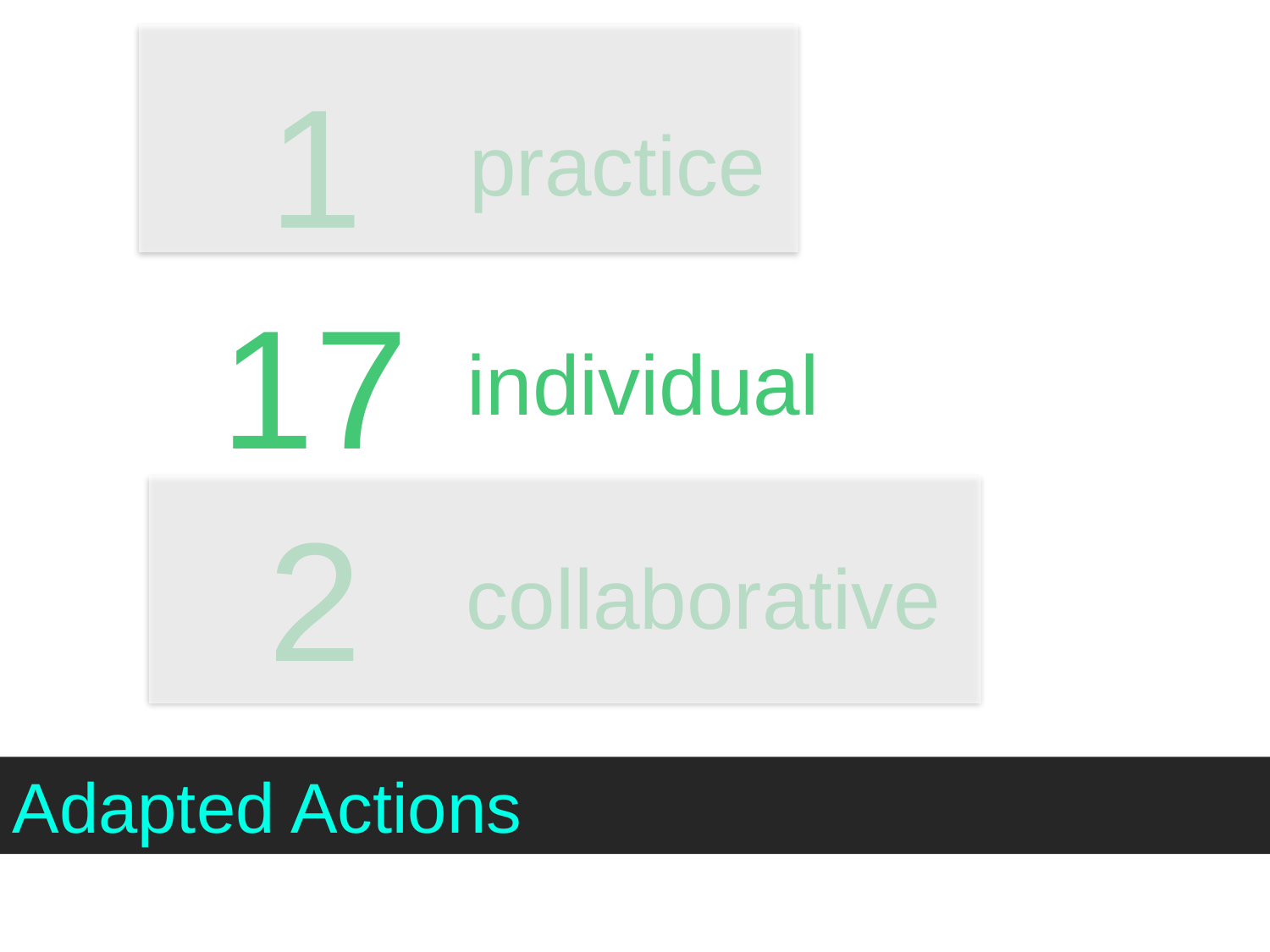

1
practice
17
individual

2
collaborative
Adapted Actions